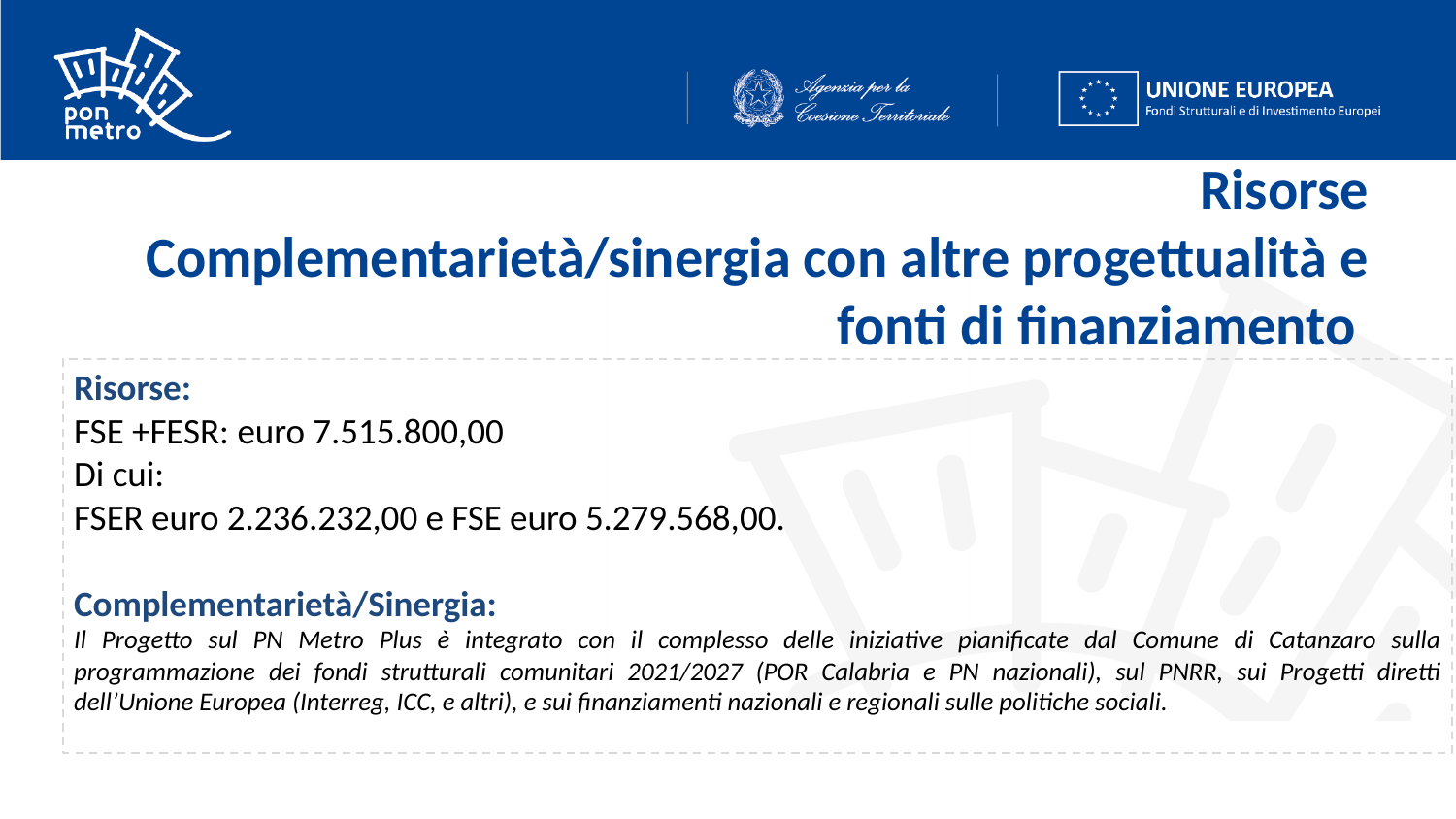

# Risorse Complementarietà/sinergia con altre progettualità e fonti di finanziamento

Risorse:
FSE +FESR: euro 7.515.800,00
Di cui:
FSER euro 2.236.232,00 e FSE euro 5.279.568,00.

Complementarietà/Sinergia:
Il Progetto sul PN Metro Plus è integrato con il complesso delle iniziative pianificate dal Comune di Catanzaro sulla programmazione dei fondi strutturali comunitari 2021/2027 (POR Calabria e PN nazionali), sul PNRR, sui Progetti diretti dell’Unione Europea (Interreg, ICC, e altri), e sui finanziamenti nazionali e regionali sulle politiche sociali.